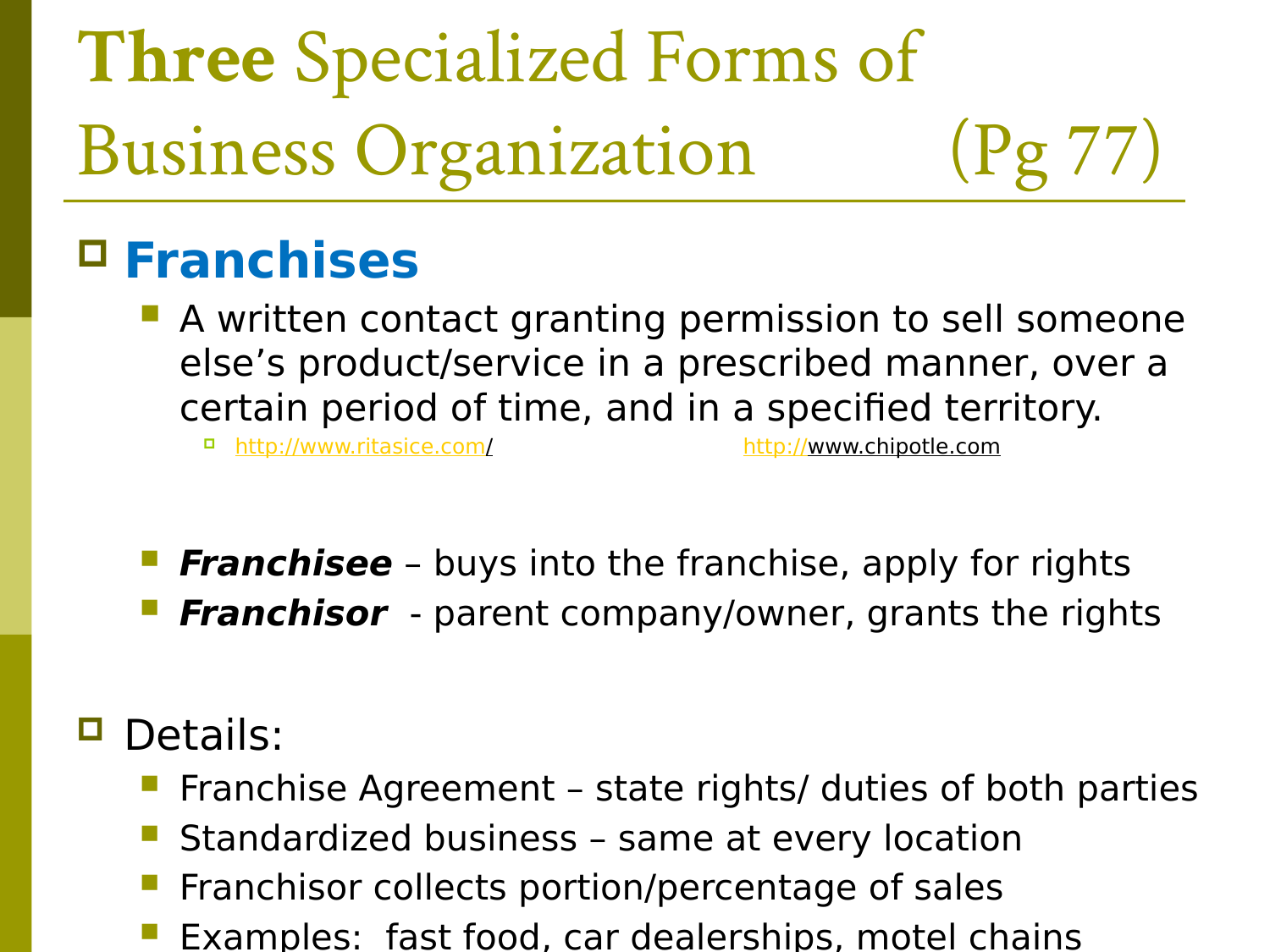

# Three Specialized Forms of Business Organization           (Pg 77)
Franchises
A written contact granting permission to sell someone else’s product/service in a prescribed manner, over a certain period of time, and in a specified territory.
http://www.ritasice.com/ 		http://www.chipotle.com

Franchisee – buys into the franchise, apply for rights
Franchisor  - parent company/owner, grants the rights

Details:
Franchise Agreement – state rights/ duties of both parties
Standardized business – same at every location
Franchisor collects portion/percentage of sales
Examples:  fast food, car dealerships, motel chains